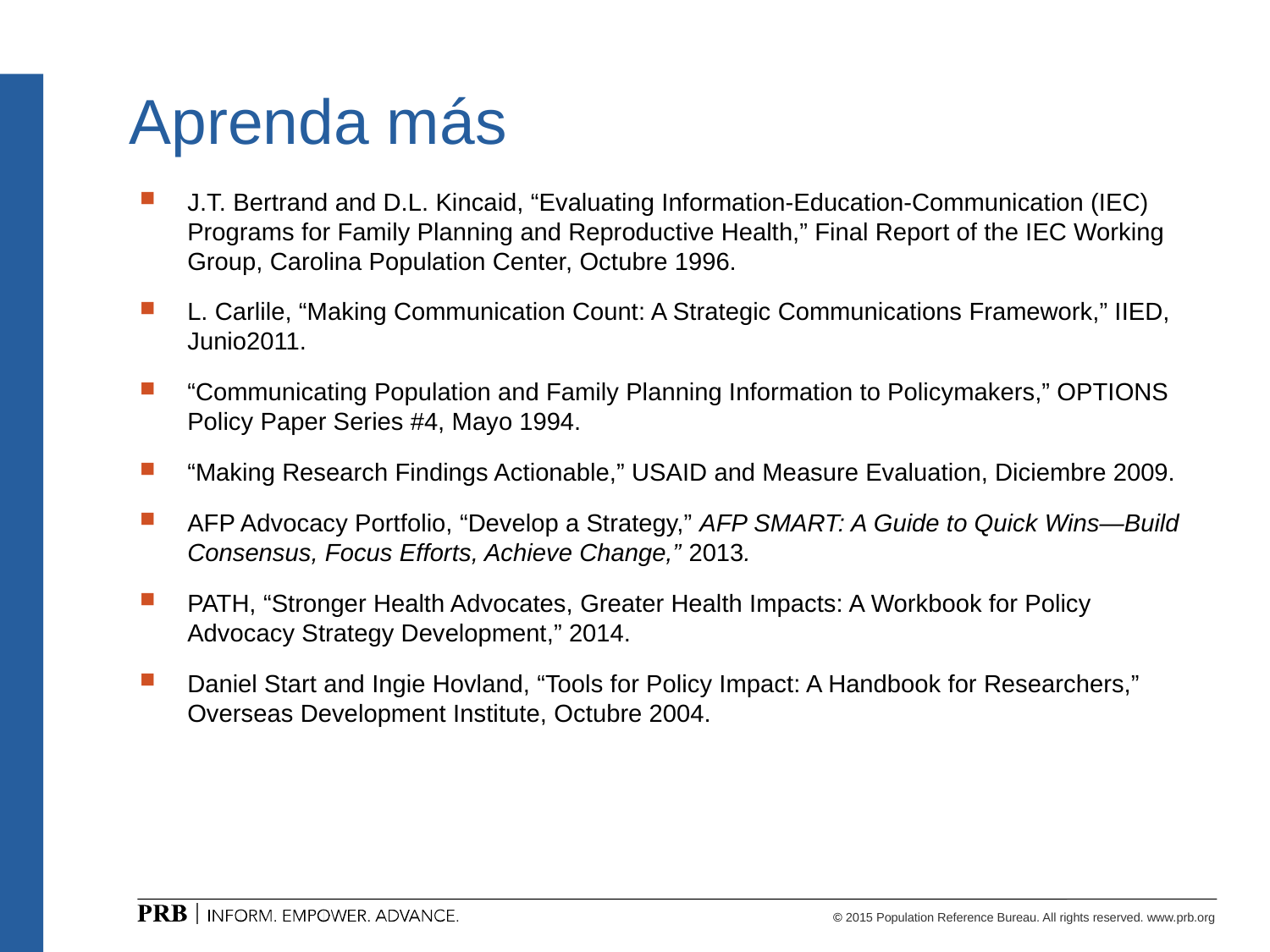

# Aprenda más
J.T. Bertrand and D.L. Kincaid, “Evaluating Information-Education-Communication (IEC) Programs for Family Planning and Reproductive Health,” Final Report of the IEC Working Group, Carolina Population Center, Octubre 1996.
L. Carlile, “Making Communication Count: A Strategic Communications Framework,” IIED, Junio2011.
“Communicating Population and Family Planning Information to Policymakers,” OPTIONS Policy Paper Series #4, Mayo 1994.
“Making Research Findings Actionable,” USAID and Measure Evaluation, Diciembre 2009.
AFP Advocacy Portfolio, “Develop a Strategy,” AFP SMART: A Guide to Quick Wins—Build Consensus, Focus Efforts, Achieve Change,” 2013.
PATH, “Stronger Health Advocates, Greater Health Impacts: A Workbook for Policy Advocacy Strategy Development,” 2014.
Daniel Start and Ingie Hovland, “Tools for Policy Impact: A Handbook for Researchers,” Overseas Development Institute, Octubre 2004.